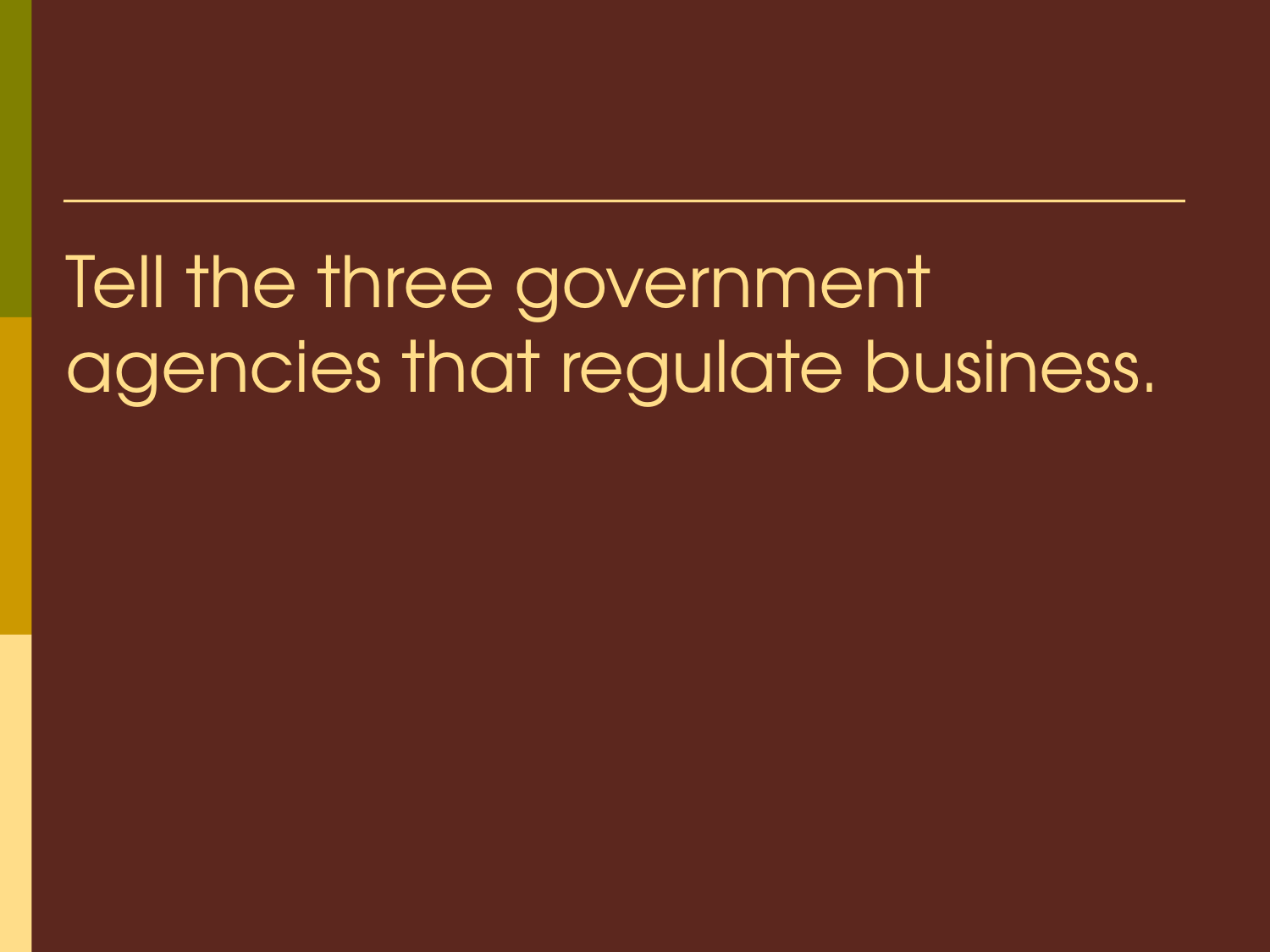

# Tell the three government agencies that regulate business.